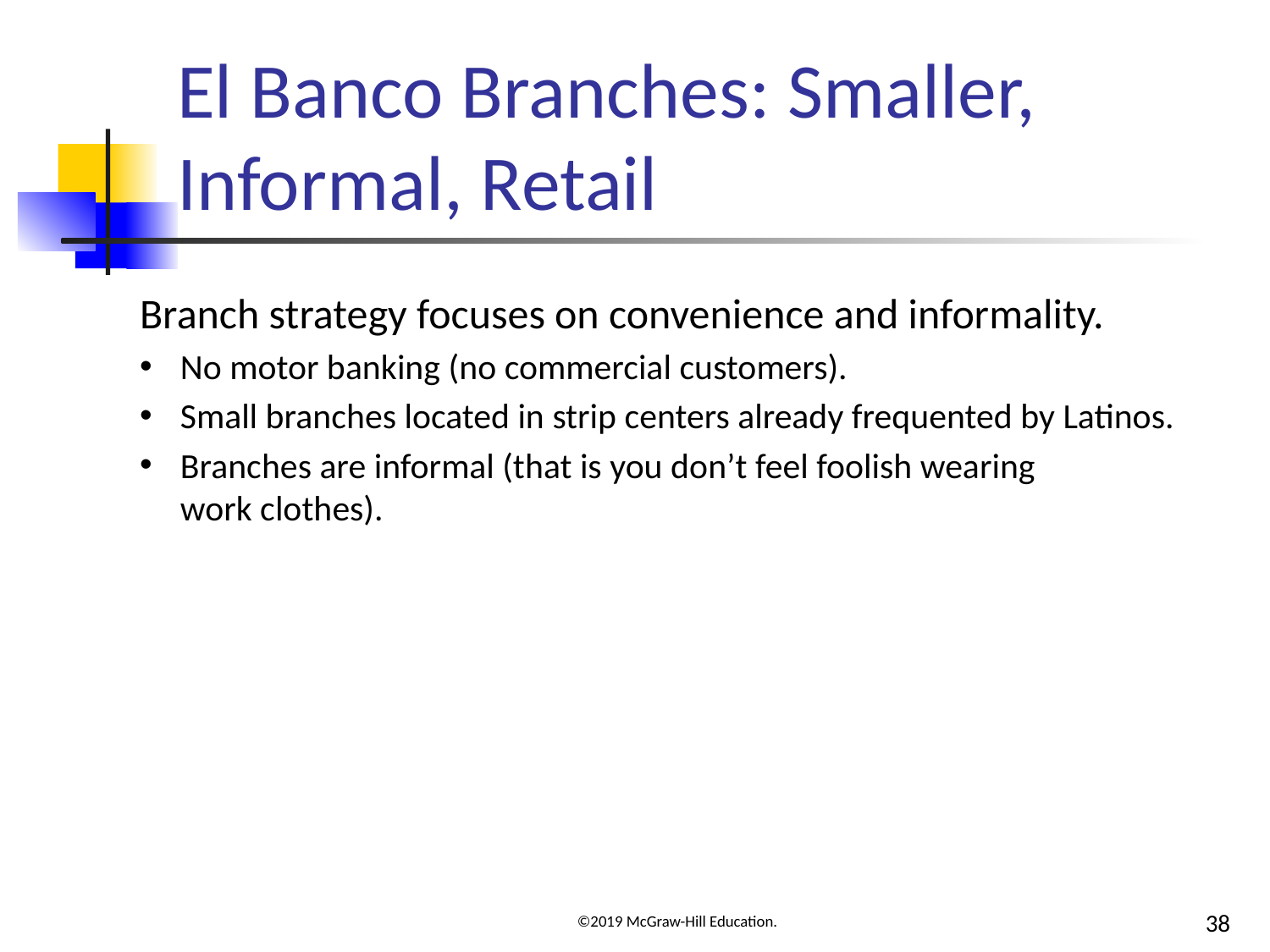

# El Banco Branches: Smaller, Informal, Retail
Branch strategy focuses on convenience and informality.
No motor banking (no commercial customers).
Small branches located in strip centers already frequented by Latinos.
Branches are informal (that is you don’t feel foolish wearing
work clothes).